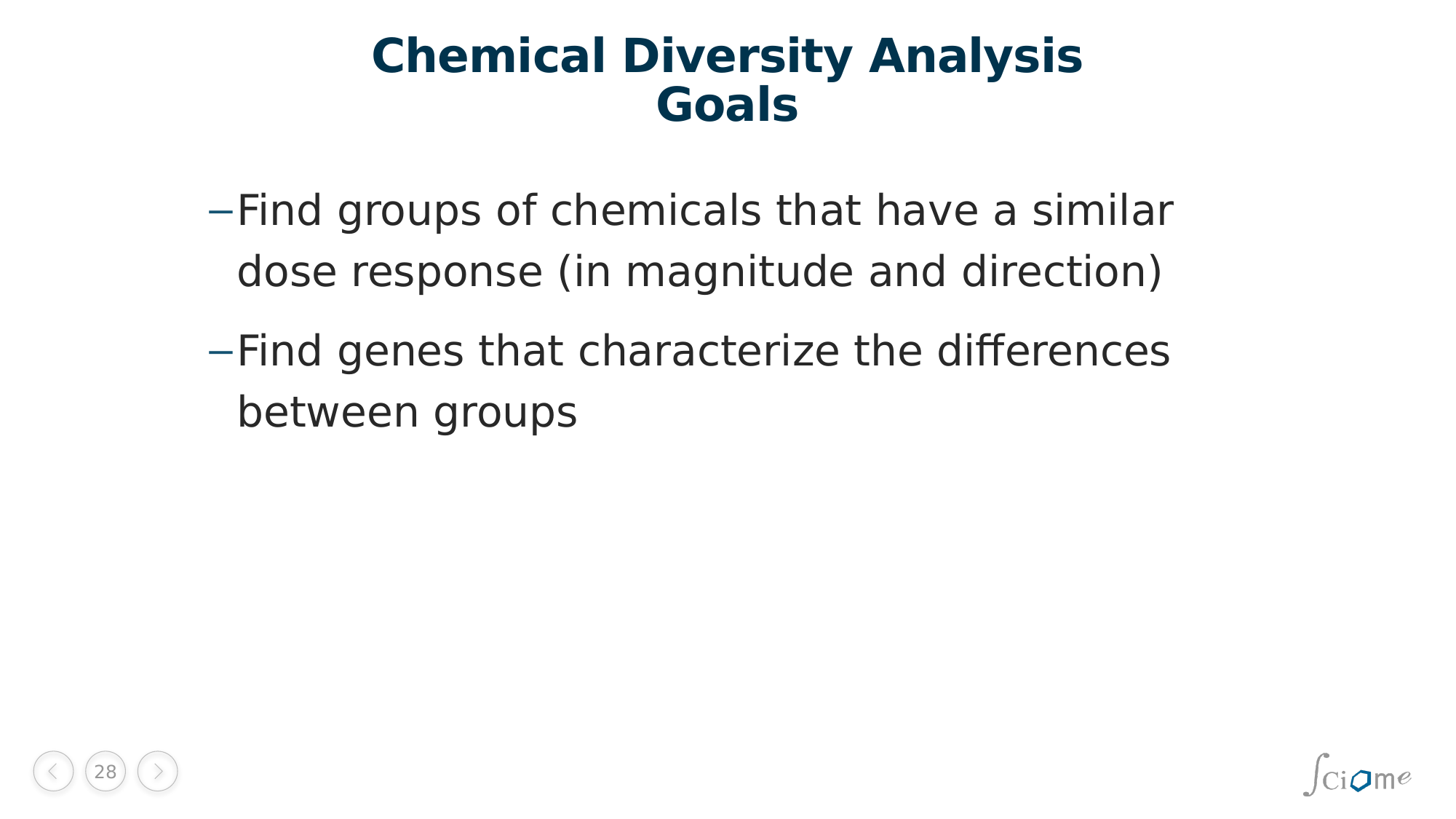

# Chemical Diversity Analysis Goals
Find groups of chemicals that have a similar dose response (in magnitude and direction)
Find genes that characterize the differences between groups